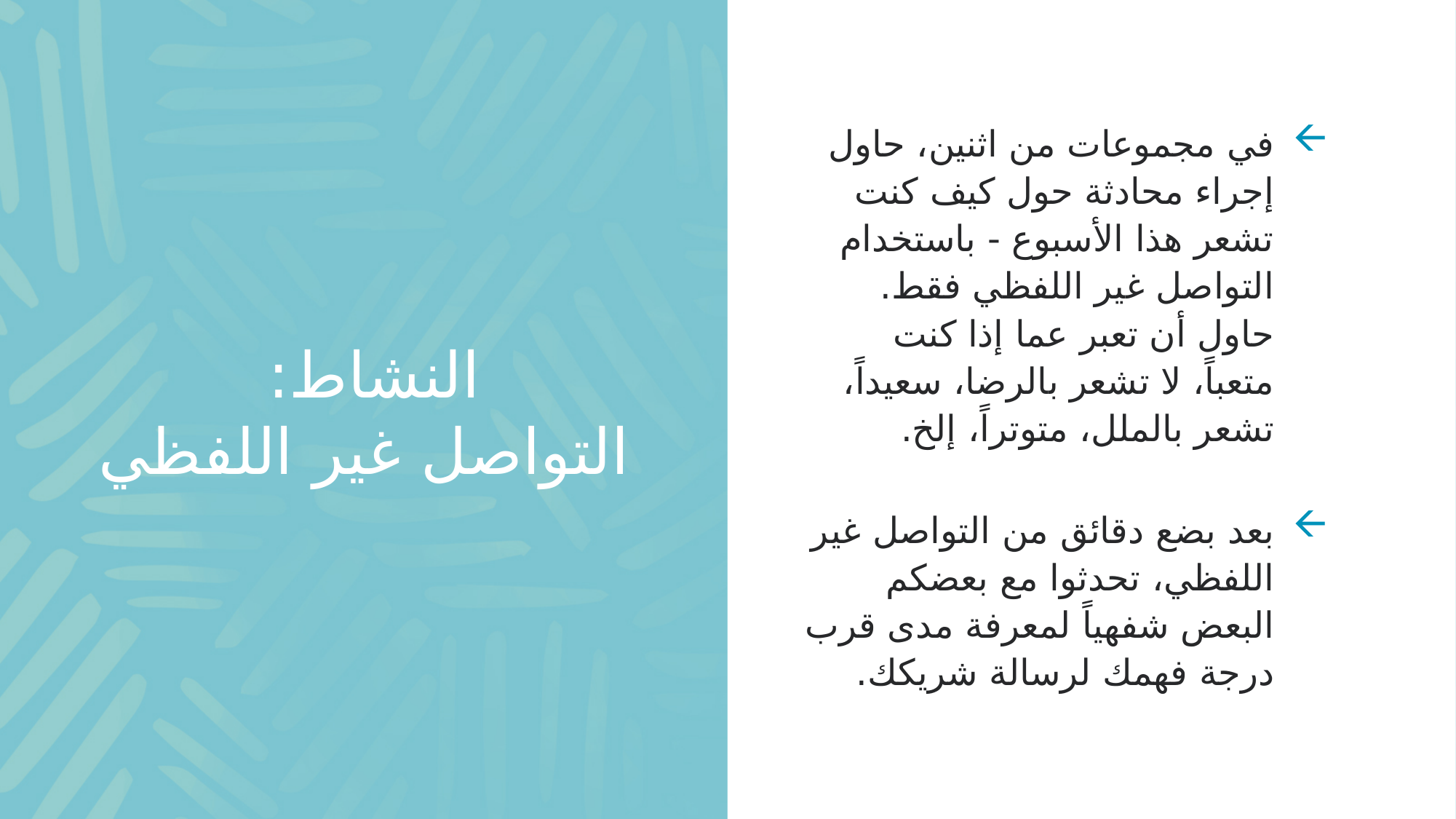

في مجموعات من اثنين، حاول إجراء محادثة حول كيف كنت تشعر هذا الأسبوع - باستخدام التواصل غير اللفظي فقط. حاول أن تعبر عما إذا كنت متعباً، لا تشعر بالرضا، سعيداً، تشعر بالملل، متوتراً، إلخ.
بعد بضع دقائق من التواصل غير اللفظي، تحدثوا مع بعضكم البعض شفهياً لمعرفة مدى قرب درجة فهمك لرسالة شريكك.
# النشاط: التواصل غير اللفظي